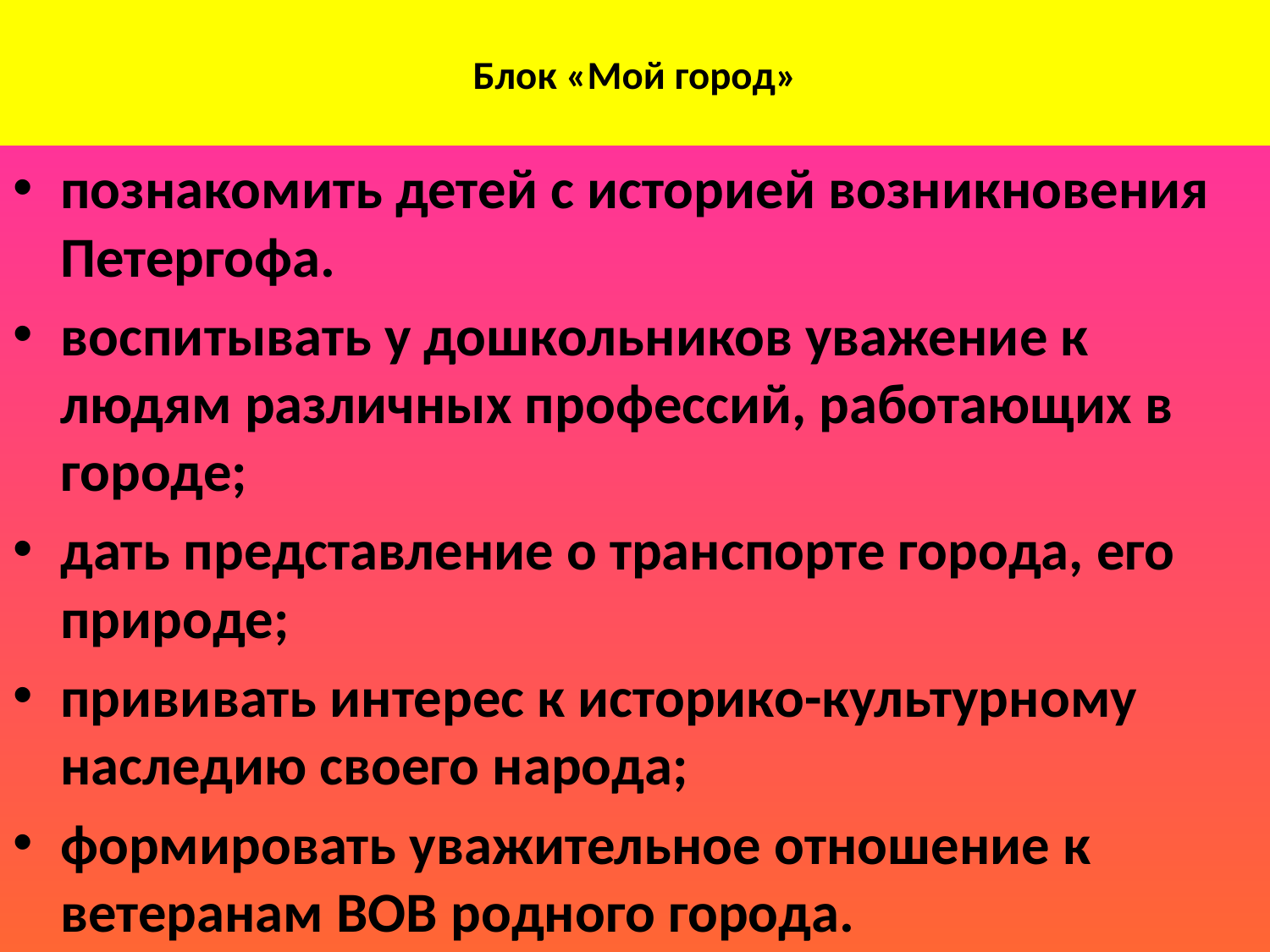

# Блок «Мой город»
познакомить детей с историей возникновения Петергофа.
воспитывать у дошкольников уважение к людям различных профессий, работающих в городе;
дать представление о транспорте города, его природе;
прививать интерес к историко-культурному наследию своего народа;
формировать уважительное отношение к ветеранам ВОВ родного города.